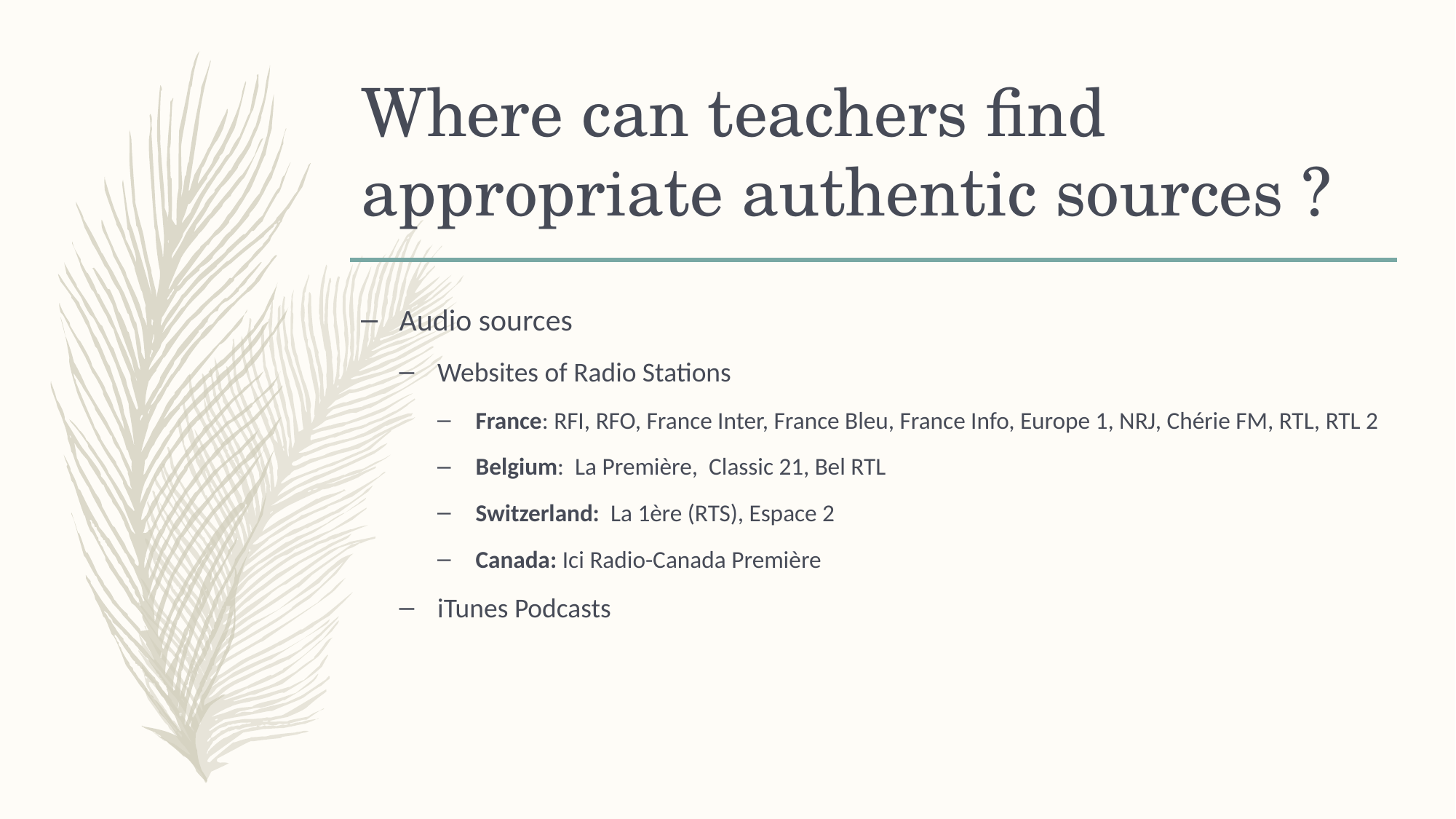

# Where can teachers find appropriate authentic sources ?
Audio sources
Websites of Radio Stations
France: RFI, RFO, France Inter, France Bleu, France Info, Europe 1, NRJ, Chérie FM, RTL, RTL 2
Belgium:  La Première,  Classic 21, Bel RTL
Switzerland:  La 1ère (RTS), Espace 2
Canada: Ici Radio-Canada Première
iTunes Podcasts